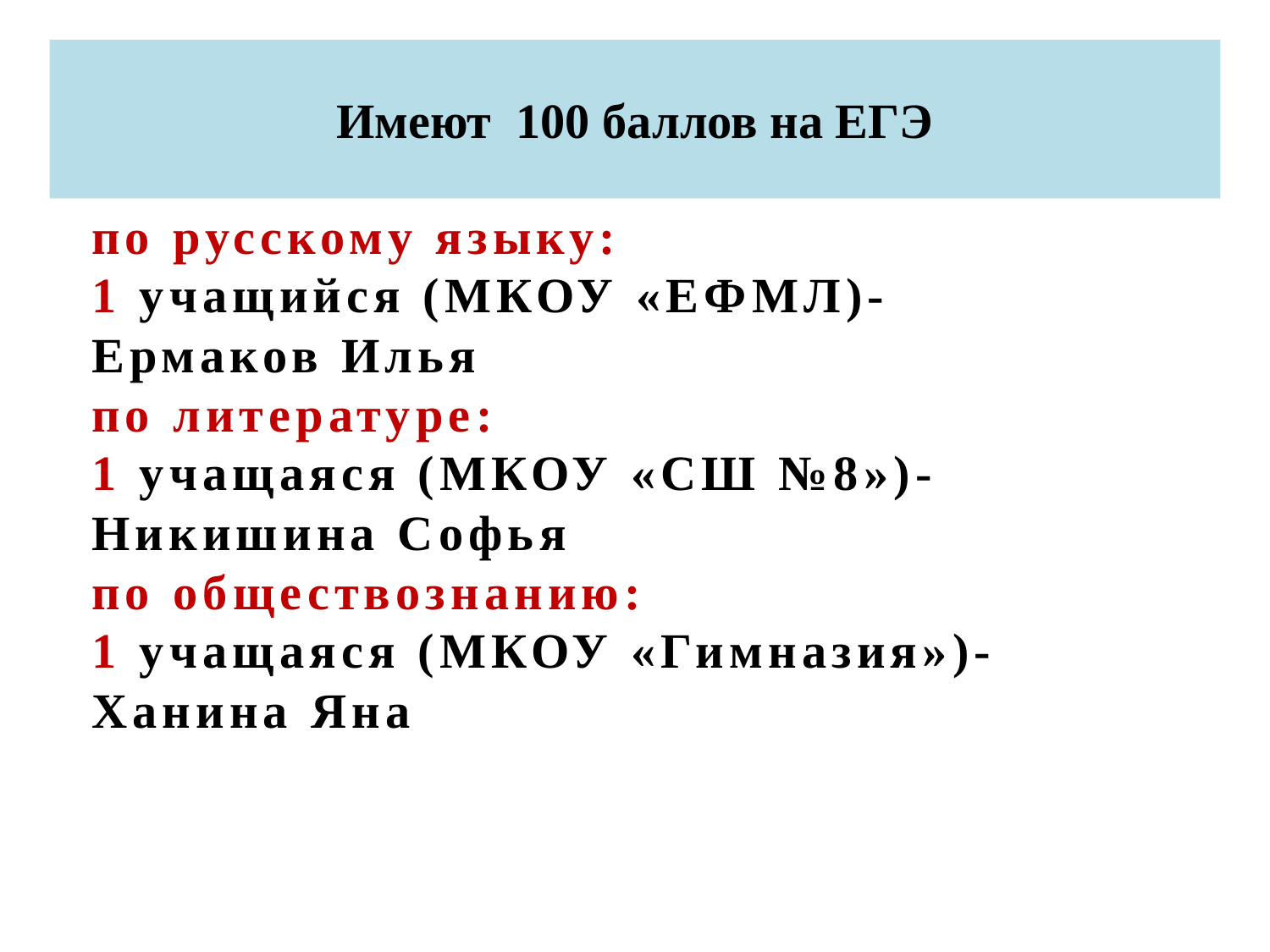

# Имеют  100 баллов на ЕГЭ
по русскому языку:
1 учащийся (МКОУ «ЕФМЛ)- Ермаков Илья
по литературе:
1 учащаяся (МКОУ «СШ №8»)-Никишина Софья
по обществознанию:
1 учащаяся (МКОУ «Гимназия»)-Ханина Яна